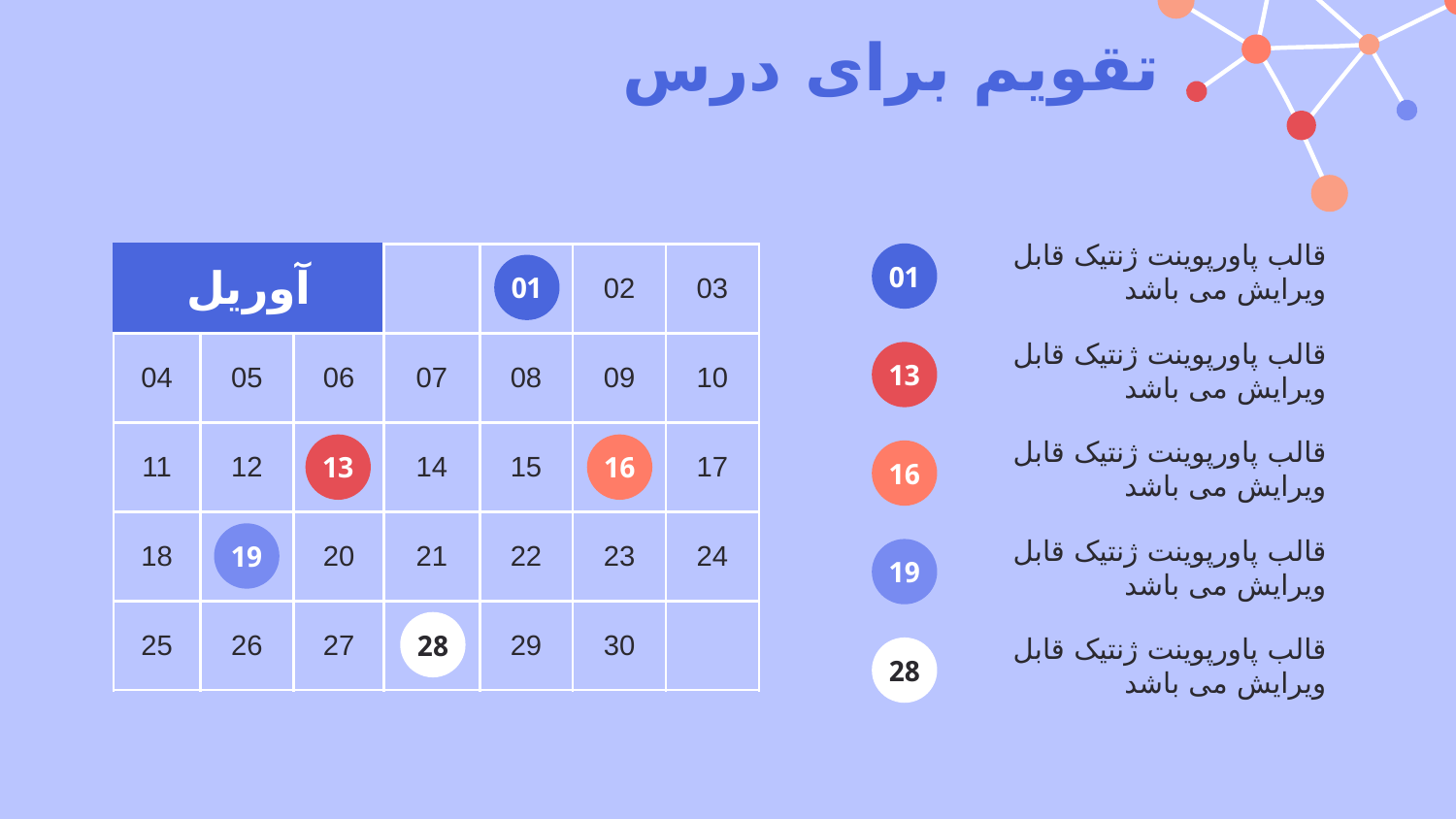

# تقویم برای درس
قالب پاورپوینت ژنتیک قابل ویرایش می باشد
01
| آوریل |  |  |  | 01 | 02 | 03 |
| --- | --- | --- | --- | --- | --- | --- |
| 04 | 05 | 06 | 07 | 08 | 09 | 10 |
| 11 | 12 | 13 | 14 | 15 | 16 | 17 |
| 18 | 19 | 20 | 21 | 22 | 23 | 24 |
| 25 | 26 | 27 | 28 | 29 | 30 |  |
01
قالب پاورپوینت ژنتیک قابل ویرایش می باشد
13
قالب پاورپوینت ژنتیک قابل ویرایش می باشد
13
16
16
19
قالب پاورپوینت ژنتیک قابل ویرایش می باشد
19
28
قالب پاورپوینت ژنتیک قابل ویرایش می باشد
28